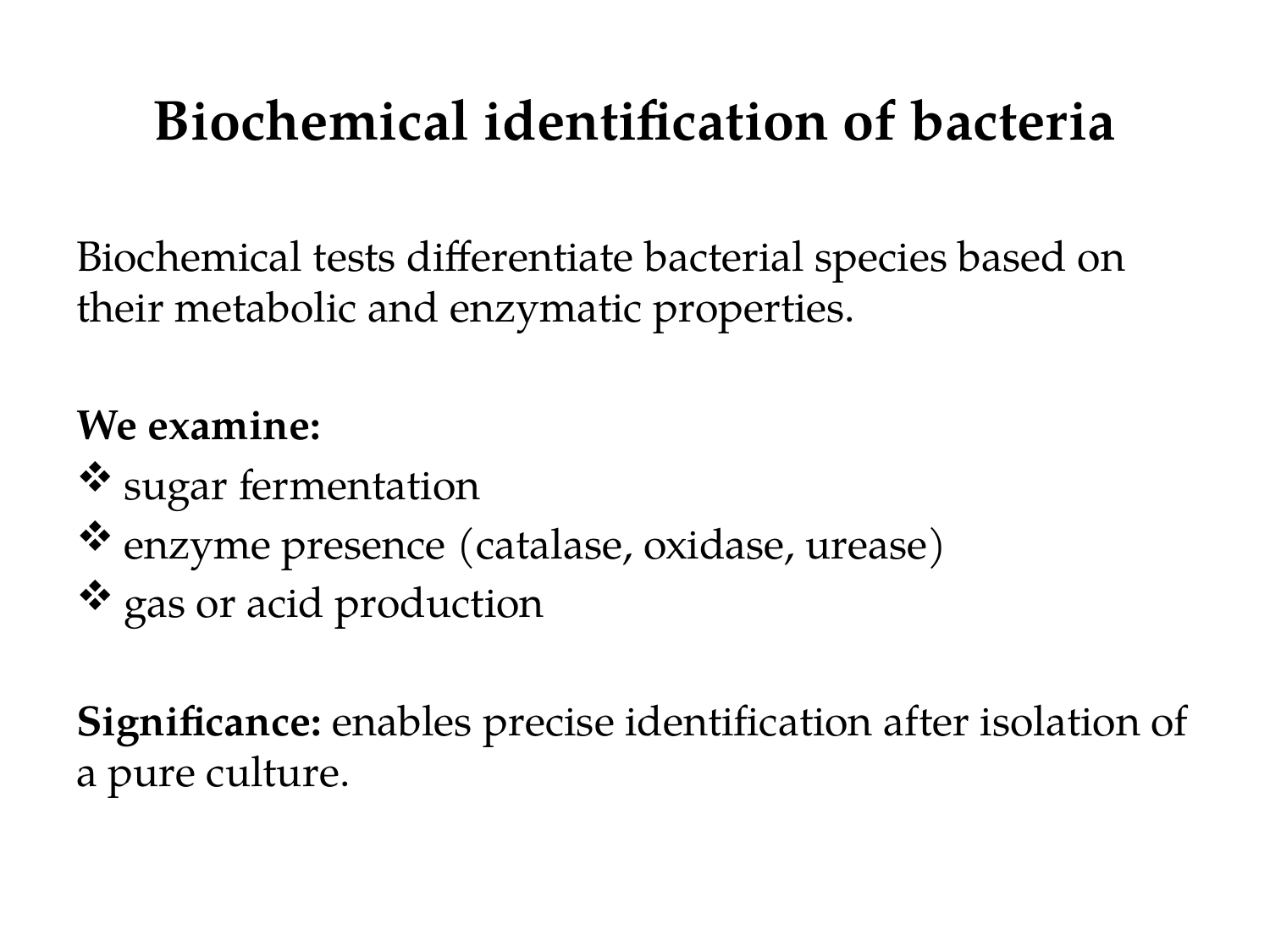

# Biochemical identification of bacteria
Biochemical tests differentiate bacterial species based on their metabolic and enzymatic properties.

We examine:
sugar fermentation
enzyme presence (catalase, oxidase, urease)
gas or acid production

Significance: enables precise identification after isolation of a pure culture.